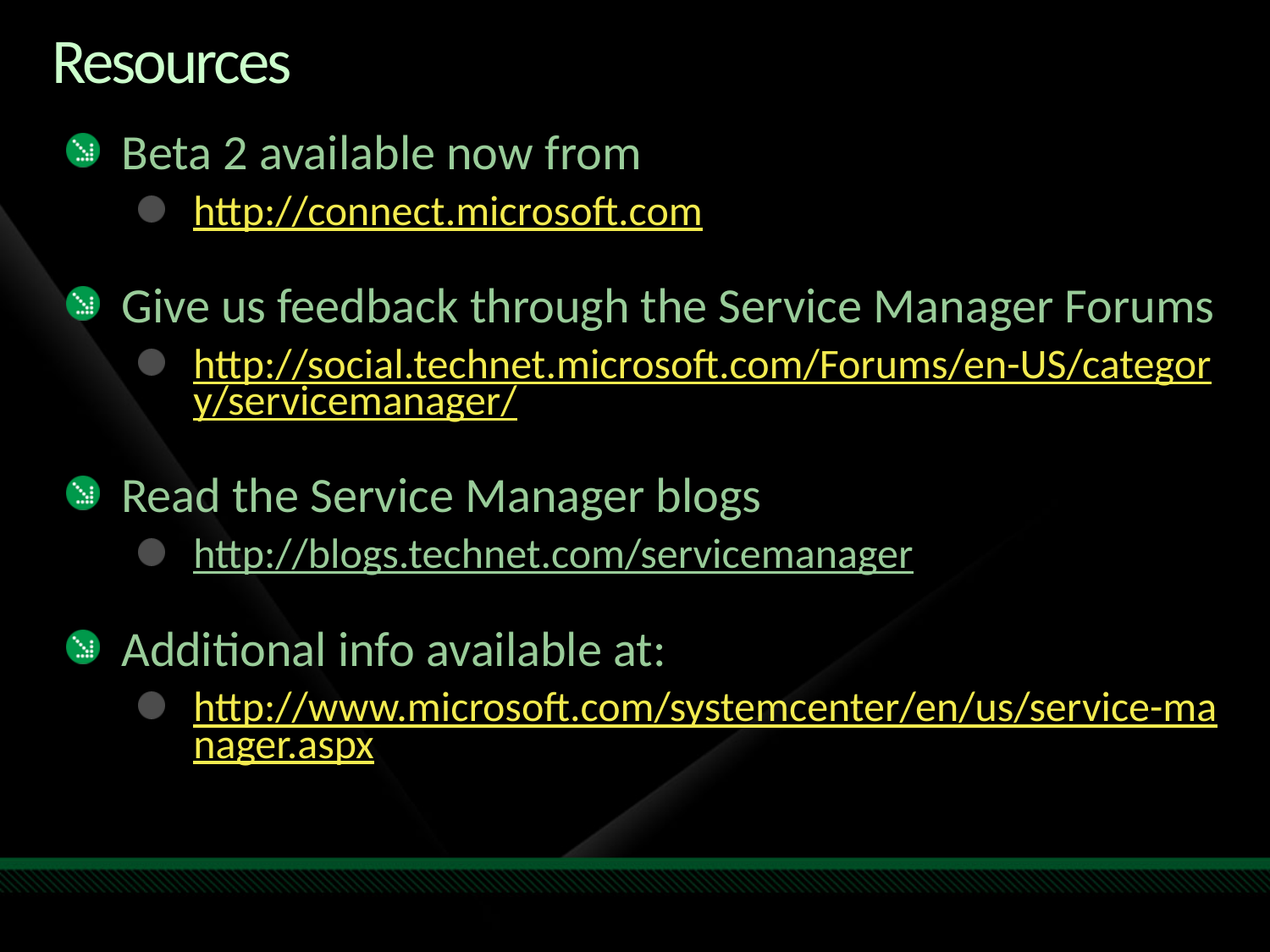

# Resources
Beta 2 available now from
http://connect.microsoft.com

Give us feedback through the Service Manager Forums
http://social.technet.microsoft.com/Forums/en-US/category/servicemanager/

Read the Service Manager blogs
http://blogs.technet.com/servicemanager

Additional info available at:
http://www.microsoft.com/systemcenter/en/us/service-manager.aspx